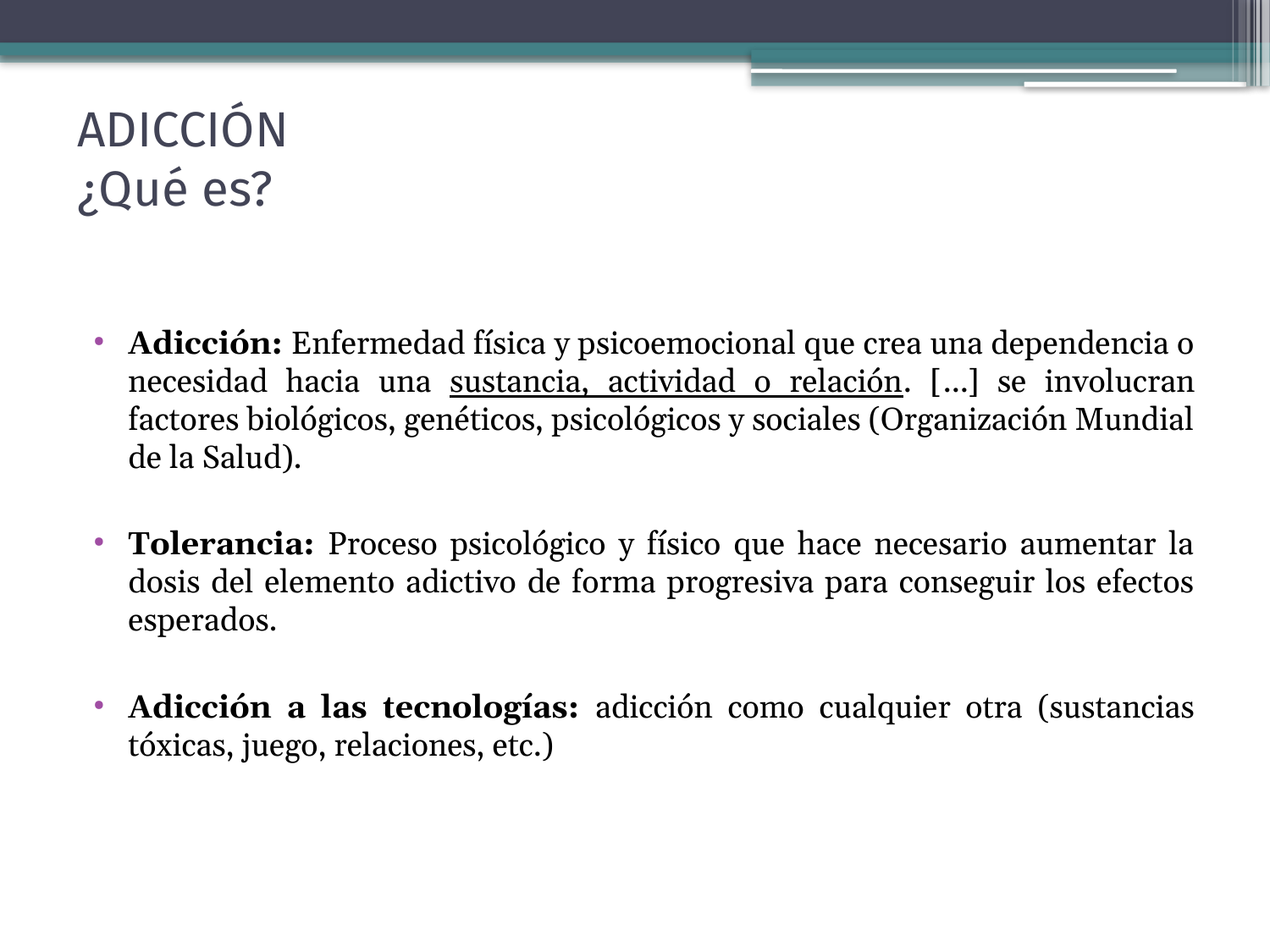

# ADICCIÓN ¿Qué es?
Adicción: Enfermedad física y psicoemocional que crea una dependencia o necesidad hacia una sustancia, actividad o relación. […] se involucran factores biológicos, genéticos, psicológicos y sociales (Organización Mundial de la Salud).

Tolerancia: Proceso psicológico y físico que hace necesario aumentar la dosis del elemento adictivo de forma progresiva para conseguir los efectos esperados.

Adicción a las tecnologías: adicción como cualquier otra (sustancias tóxicas, juego, relaciones, etc.)